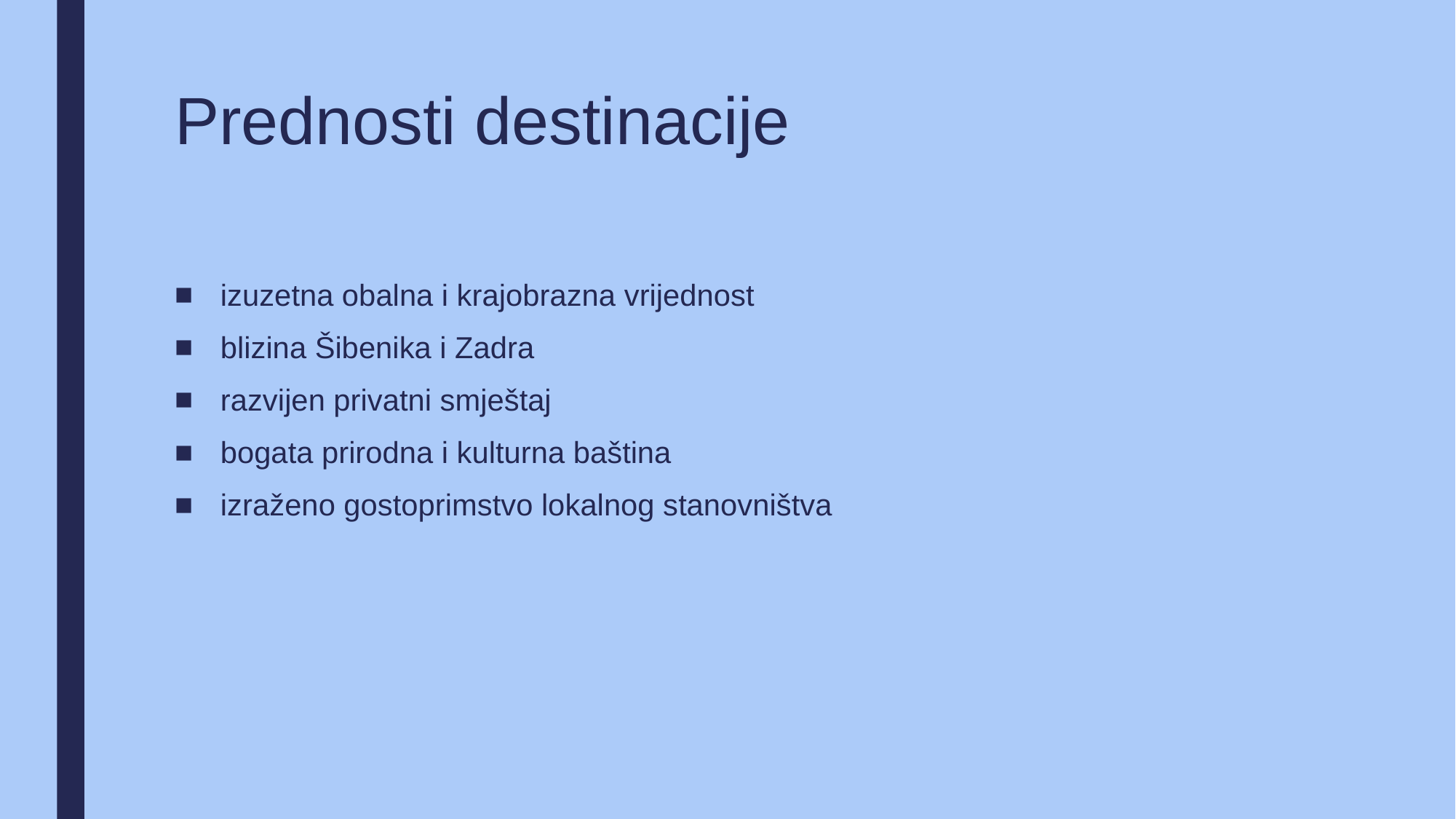

# Prednosti destinacije
izuzetna obalna i krajobrazna vrijednost
blizina Šibenika i Zadra
razvijen privatni smještaj
bogata prirodna i kulturna baština
izraženo gostoprimstvo lokalnog stanovništva